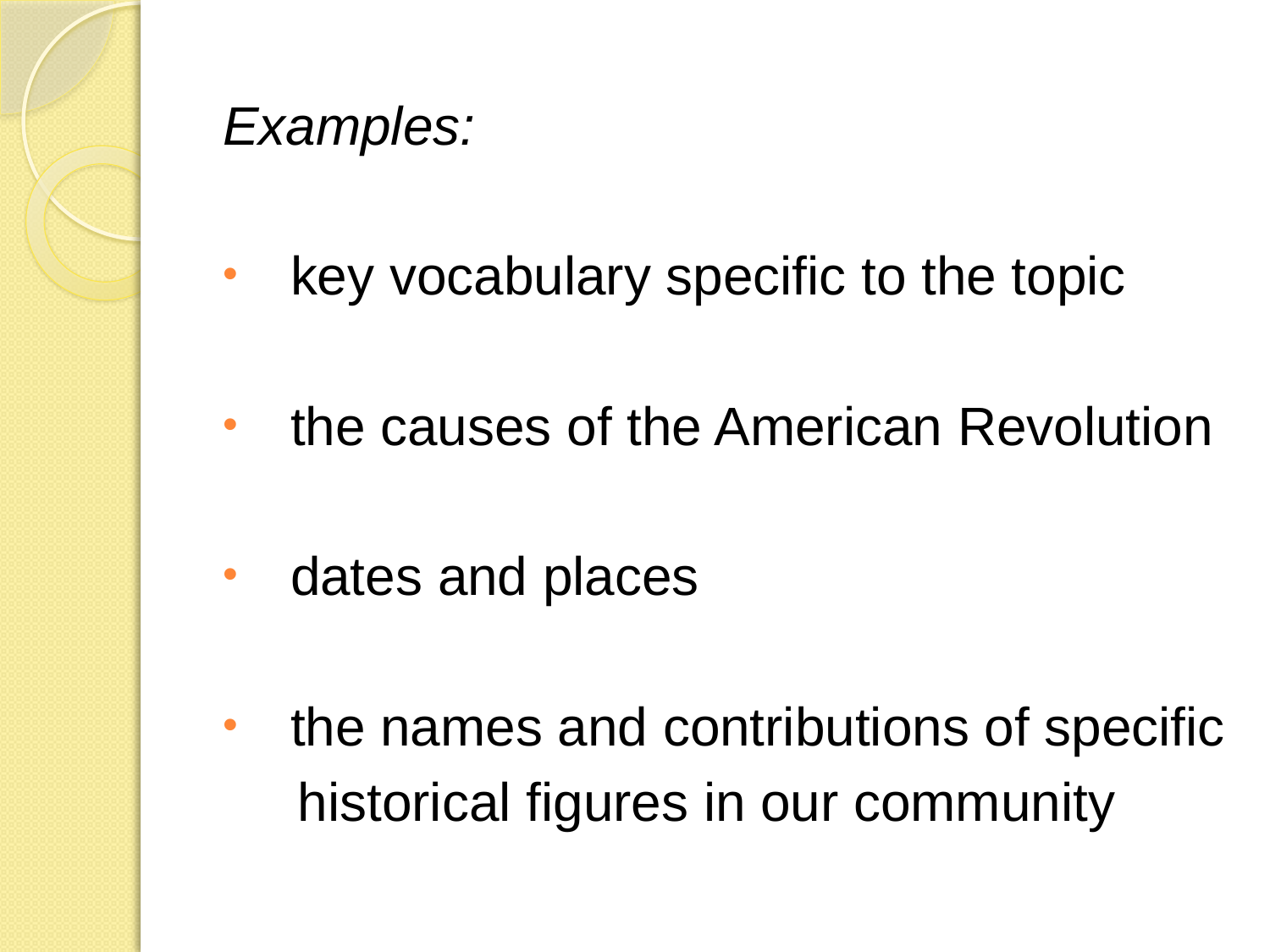

Examples:

  key vocabulary specific to the topic

  the causes of the American Revolution

  dates and places

  the names and contributions of specific
     historical figures in our community